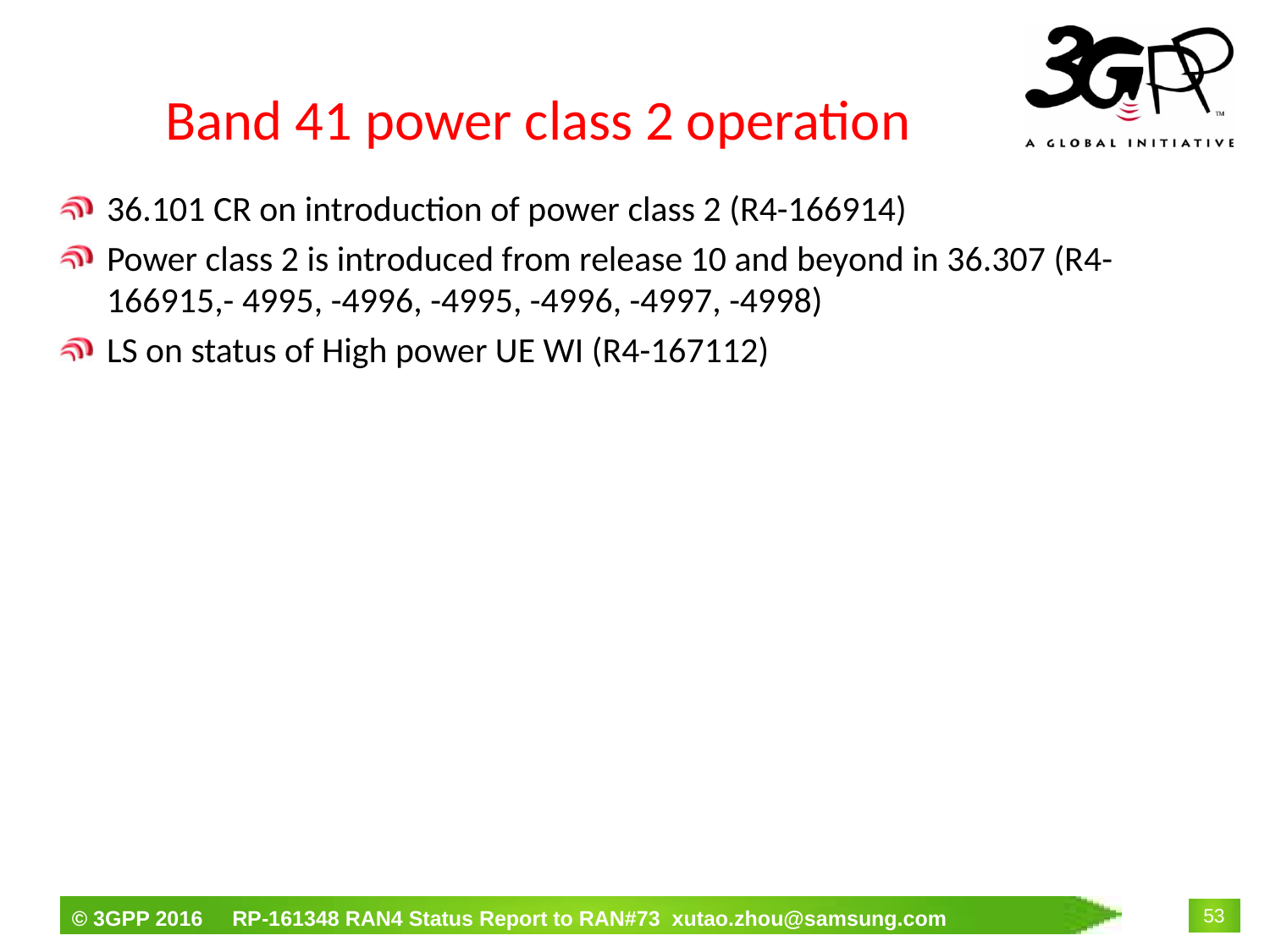

# Band 41 power class 2 operation
36.101 CR on introduction of power class 2 (R4-166914)
Power class 2 is introduced from release 10 and beyond in 36.307 (R4-166915,- 4995, -4996, -4995, -4996, -4997, -4998)
LS on status of High power UE WI (R4-167112)